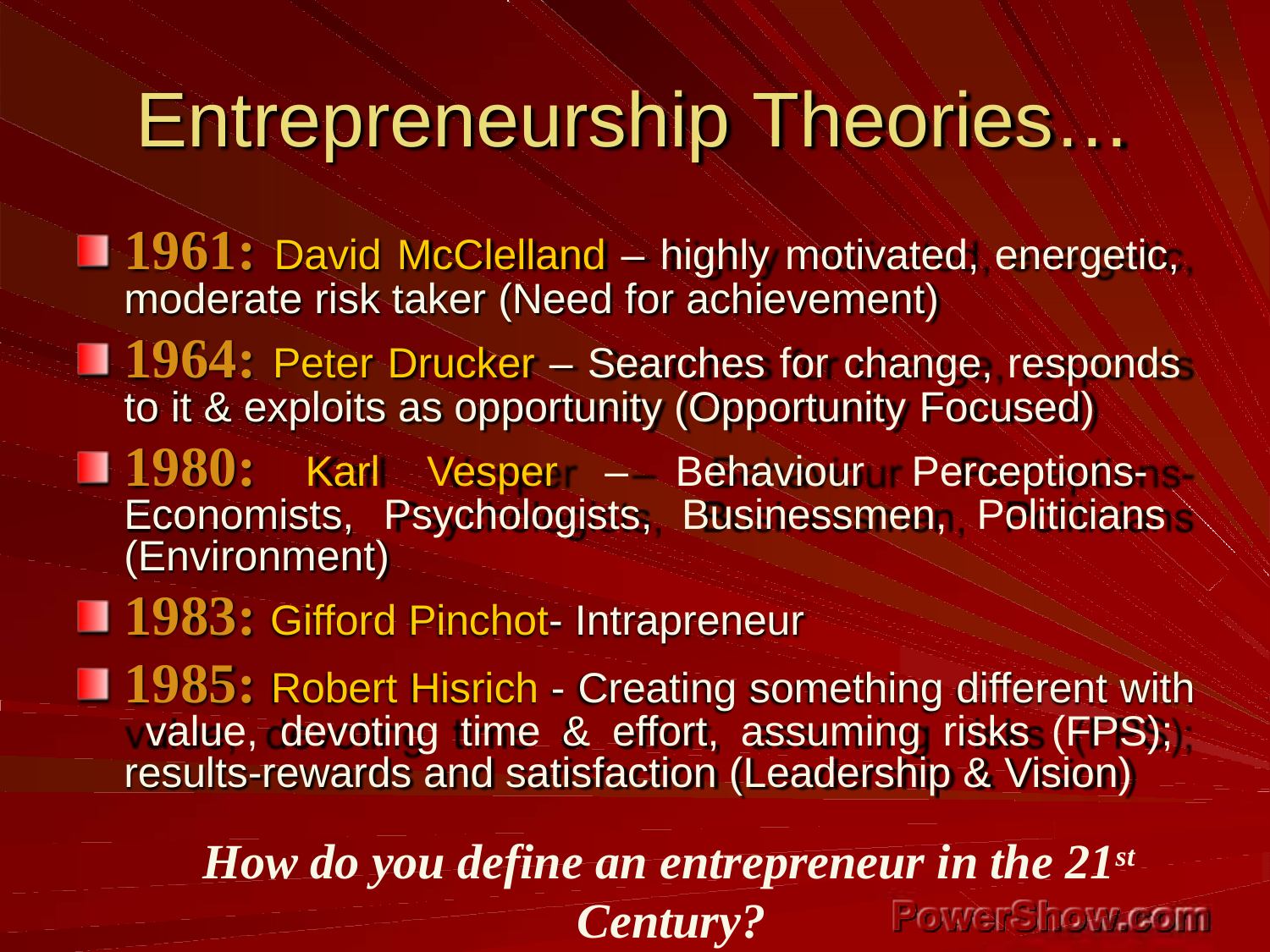

# Entrepreneurship Theories…

1961: David McClelland – highly motivated, energetic,  moderate risk taker (Need for achievement)
1964: Peter Drucker – Searches for change, responds  to it & exploits as opportunity (Opportunity Focused)
1980: Karl Vesper – Behaviour Perceptions-  Economists, Psychologists, Businessmen, Politicians  (Environment)
1983: Gifford Pinchot- Intrapreneur
1985: Robert Hisrich - Creating something different with  value, devoting time & effort, assuming risks (FPS);  results-rewards and satisfaction (Leadership & Vision)
How do you define an entrepreneur in the 21st  Century?